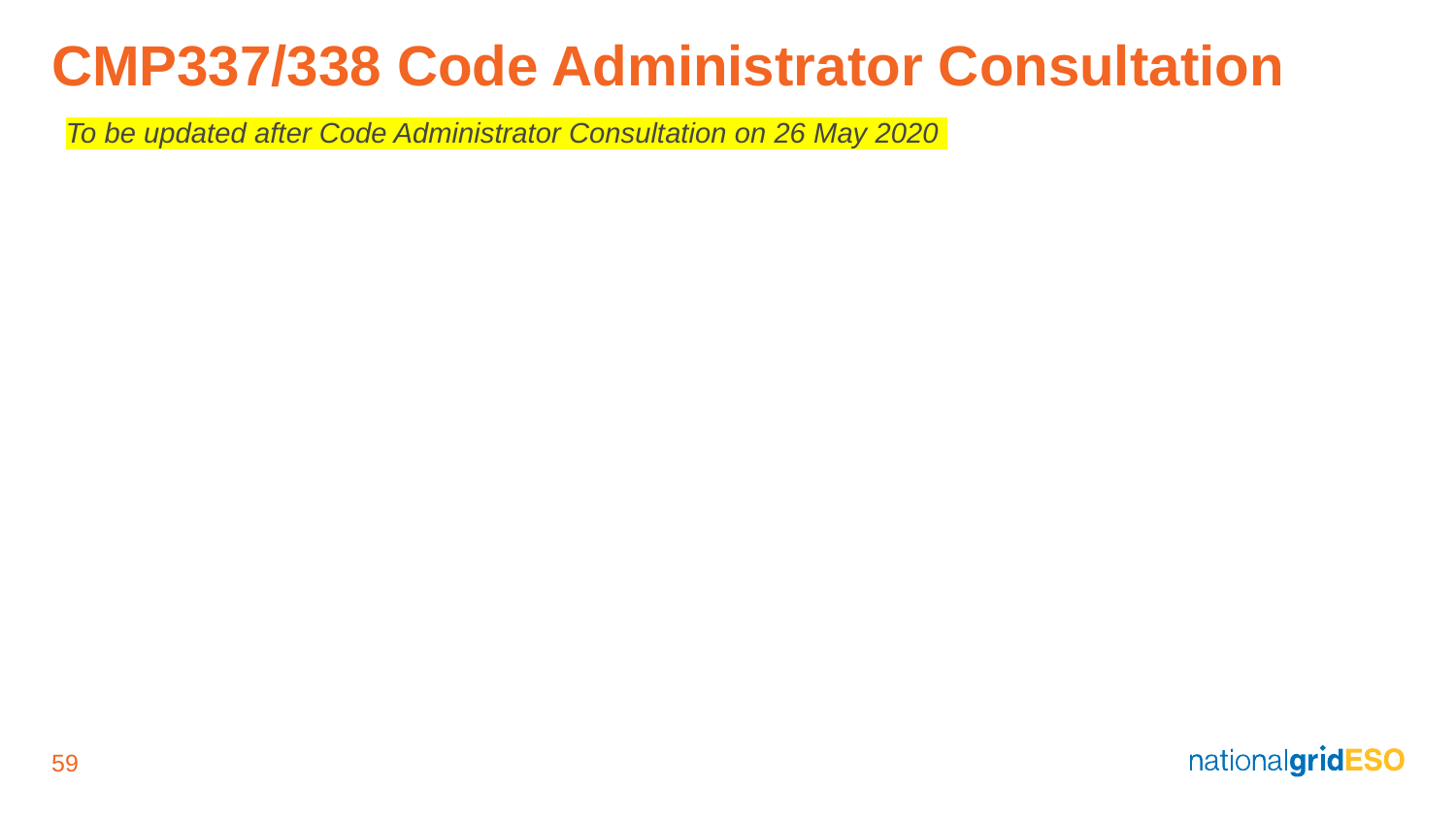

# CMP337/338 Code Administrator Consultation
To be updated after Code Administrator Consultation on 26 May 2020